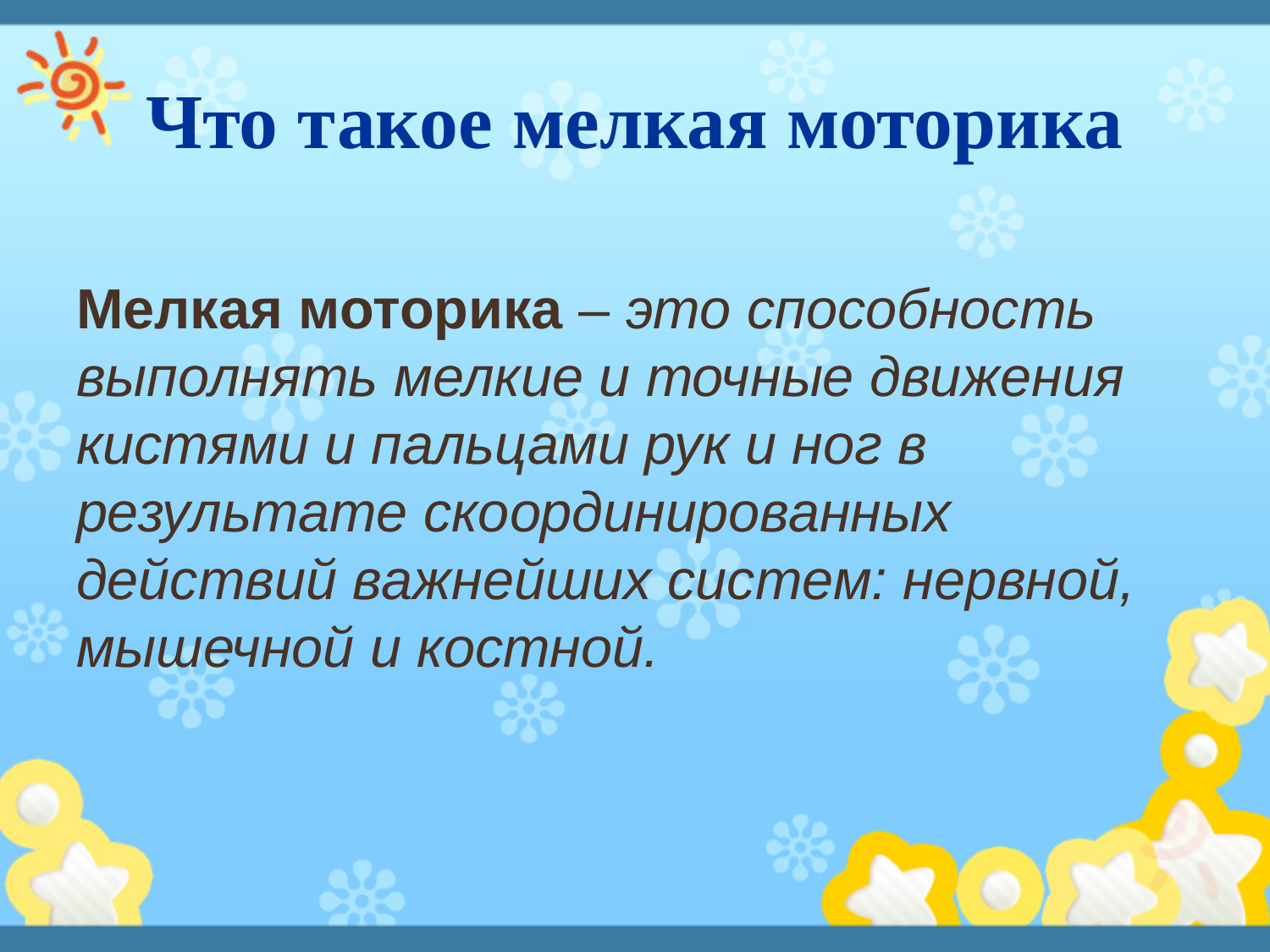

# Что такое мелкая моторика
Мелкая моторика – это способность выполнять мелкие и точные движения кистями и пальцами рук и ног в результате скоординированных действий важнейших систем: нервной, мышечной и костной.